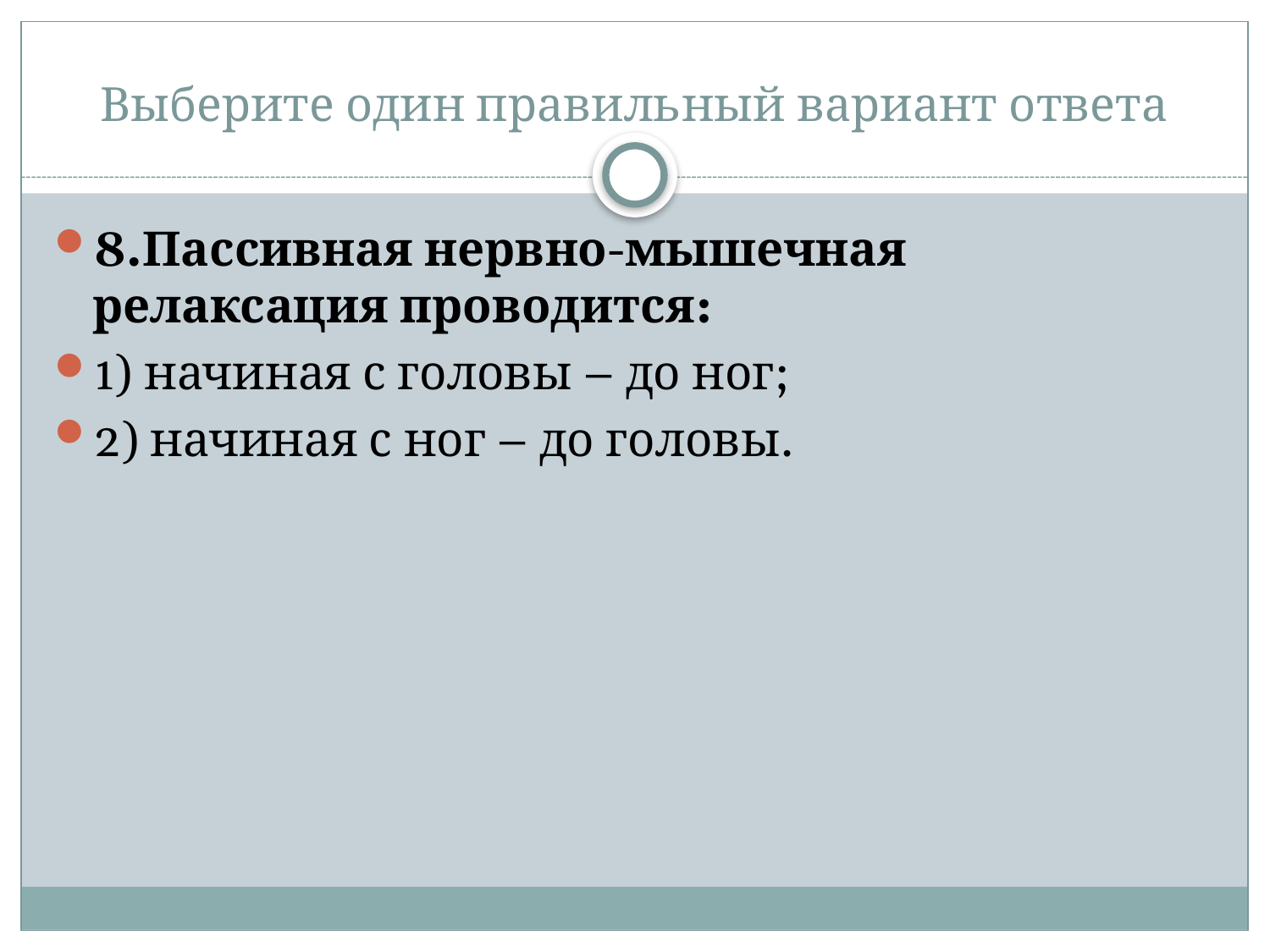

# Выберите один правильный вариант ответа
8.Пассивная нервно-мышечная релаксация проводится:
1) начиная с головы – до ног;
2) начиная с ног – до головы.